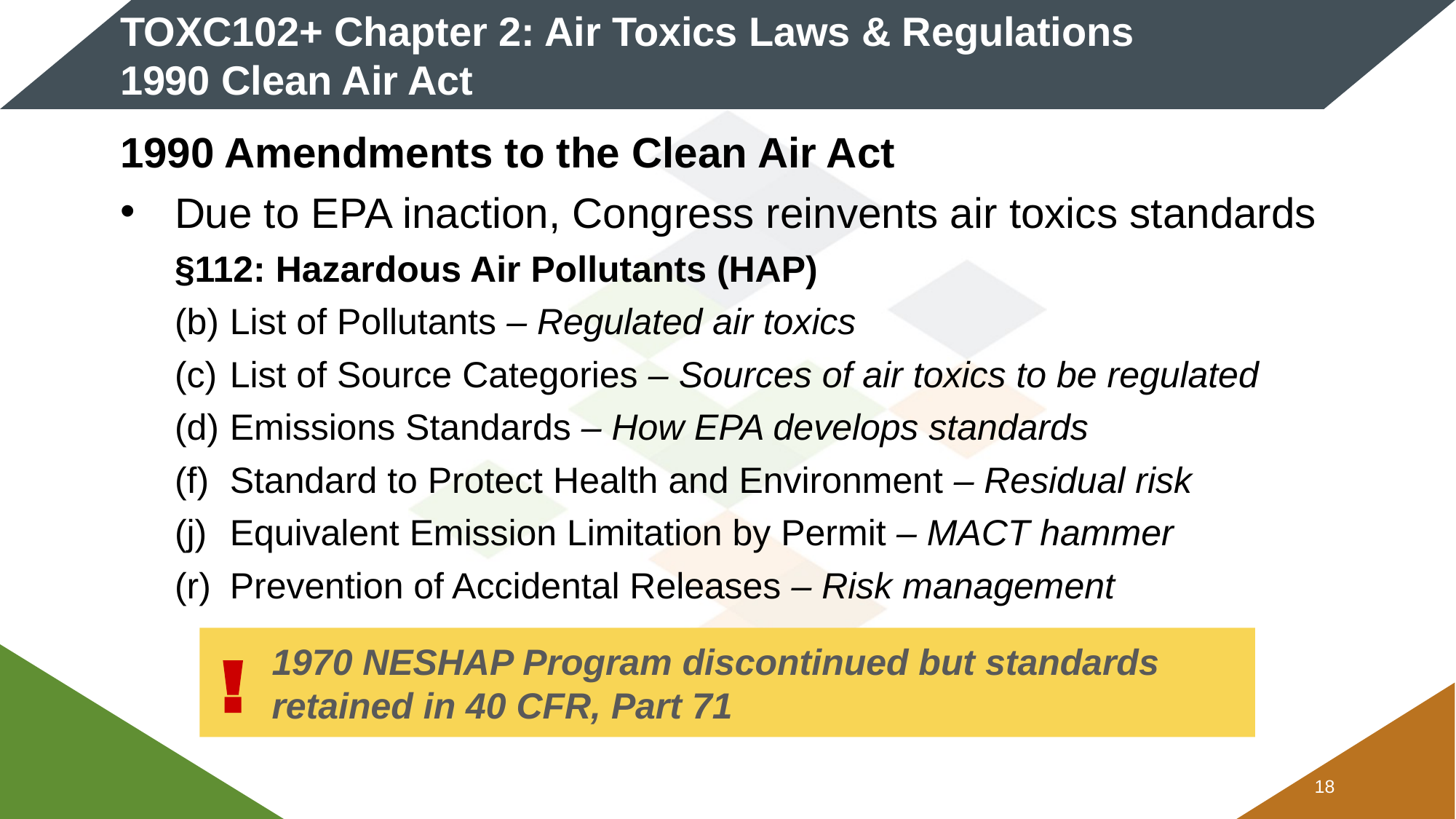

# TOXC102+ Chapter 2: Air Toxics Laws & Regulations 1990 Clean Air Act
1990 Amendments to the Clean Air Act
Due to EPA inaction, Congress reinvents air toxics standards
§112: Hazardous Air Pollutants (HAP)
(b)	List of Pollutants – Regulated air toxics
(c)	List of Source Categories – Sources of air toxics to be regulated
(d)	Emissions Standards – How EPA develops standards
(f)	Standard to Protect Health and Environment – Residual risk
(j)	Equivalent Emission Limitation by Permit – MACT hammer
(r)	Prevention of Accidental Releases – Risk management
!
1970 NESHAP Program discontinued but standards retained in 40 CFR, Part 71
18